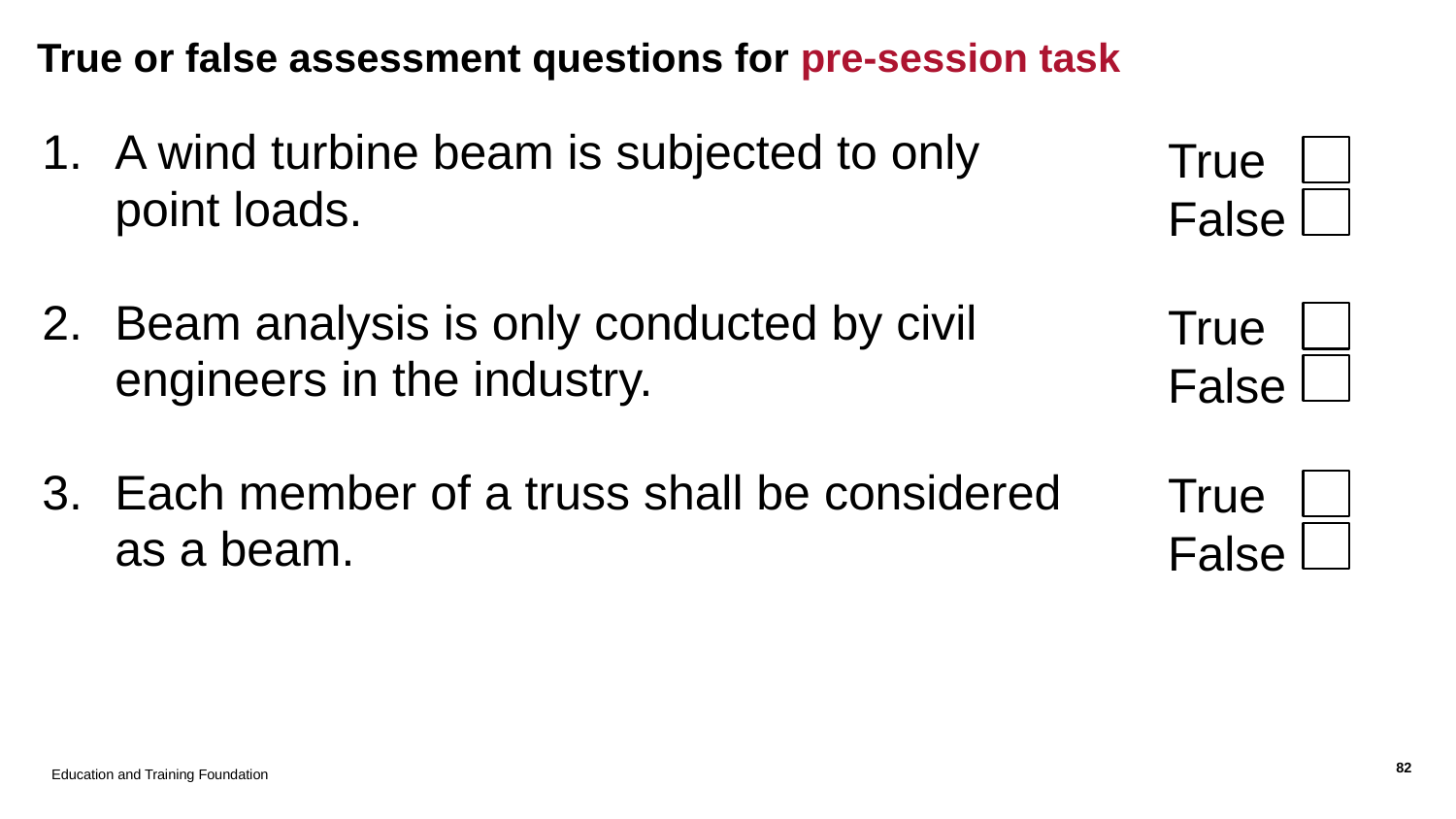

# True or false assessment questions for pre-session task
A wind turbine beam is subjected to only point loads.
Beam analysis is only conducted by civil engineers in the industry.
Each member of a truss shall be considered as a beam.
True
False

True
False

True
False

Education and Training Foundation
82